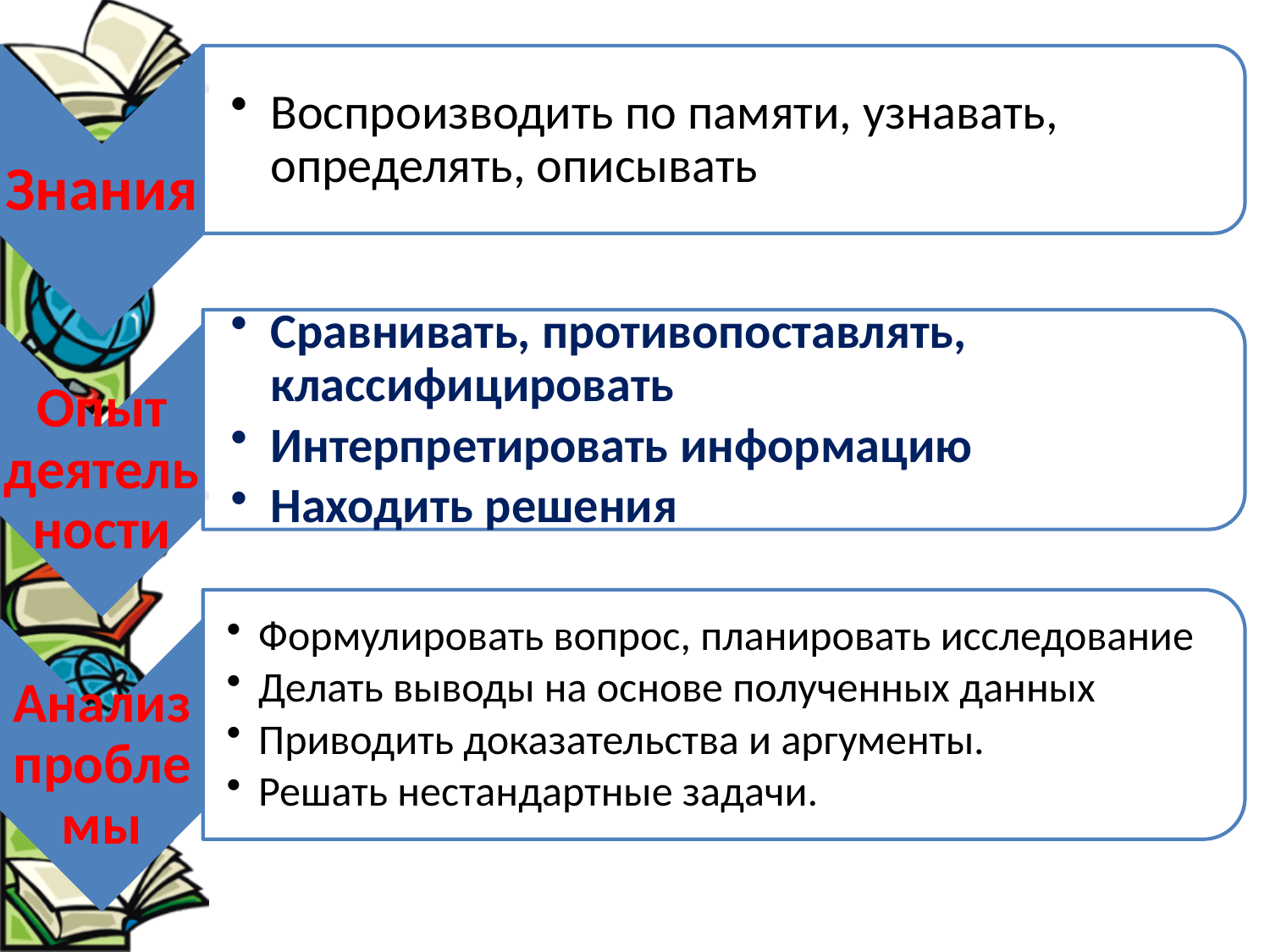

#
Знания
Воспроизводить по памяти, узнавать, определять, описывать
Опыт деятельности
Сравнивать, противопоставлять, классифицировать
Интерпретировать информацию
Находить решения
Анализ проблемы
Формулировать вопрос, планировать исследование
Делать выводы на основе полученных данных
Приводить доказательства и аргументы.
Решать нестандартные задачи.